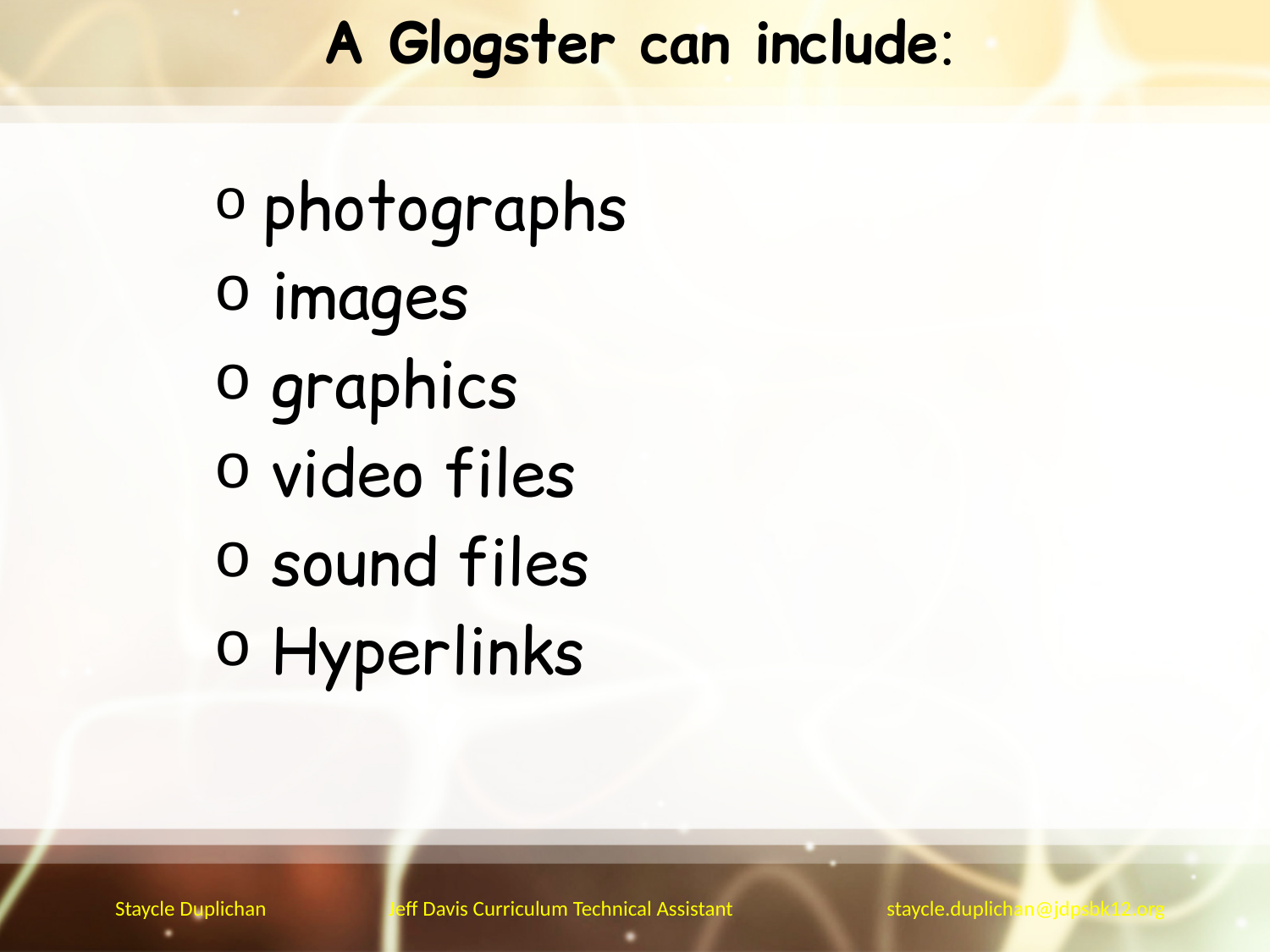

A Glogster can include:

 photographs
 images
 graphics
 video files
 sound files
 Hyperlinks

Staycle Duplichan	    Jeff Davis Curriculum Technical Assistant 		  staycle.duplichan@jdpsbk12.org